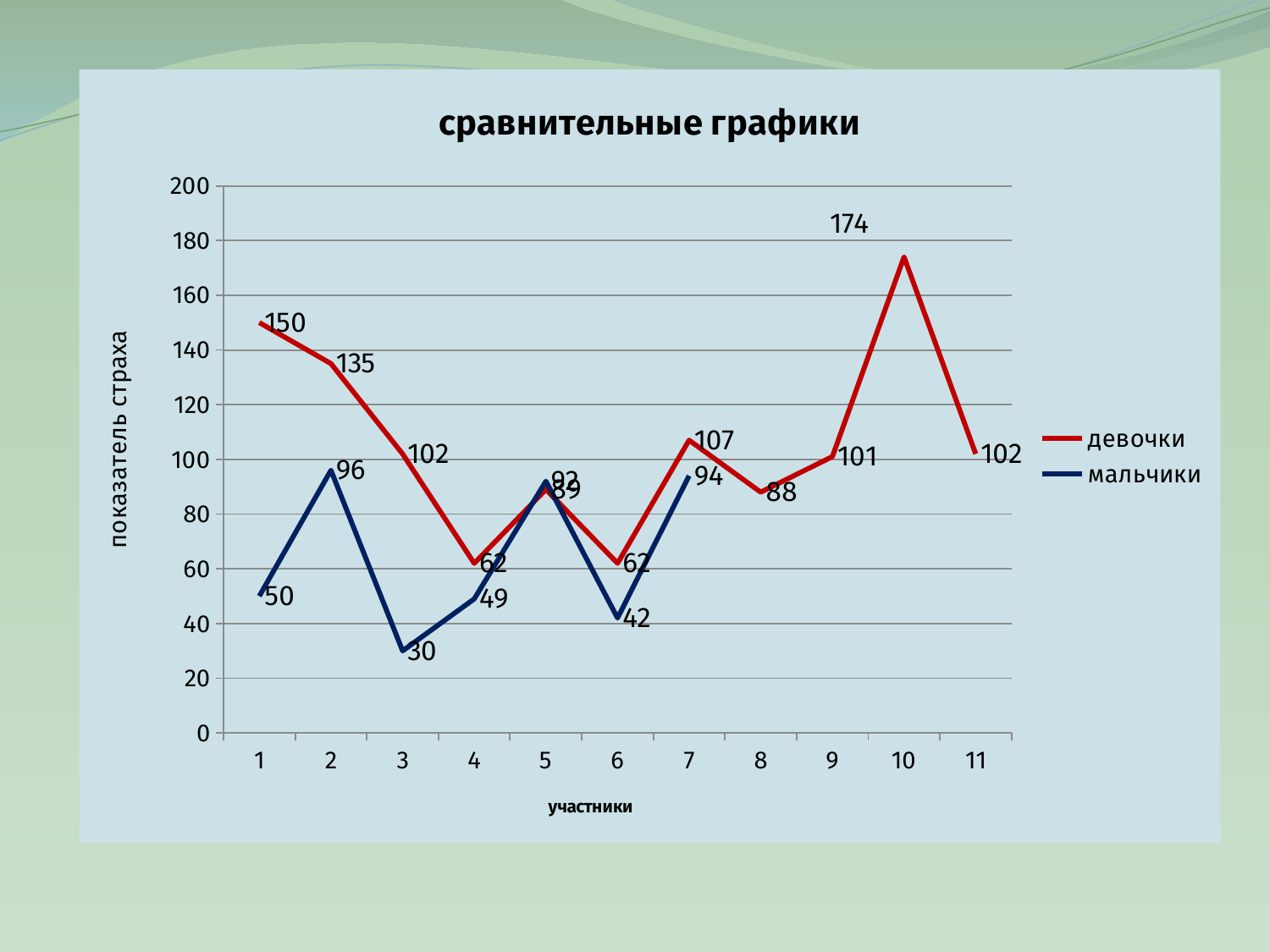

### Chart: сравнительные графики

| Category | девочки | мальчики |
|---|---|---|
| 1 | 150.0 | 50.0 |
| 2 | 135.0 | 96.0 |
| 3 | 102.0 | 30.0 |
| 4 | 62.0 | 49.0 |
| 5 | 89.0 | 92.0 |
| 6 | 62.0 | 42.0 |
| 7 | 107.0 | 94.0 |
| 8 | 88.0 | None |
| 9 | 101.0 | None |
| 10 | 174.0 | None |
| 11 | 102.0 | None |